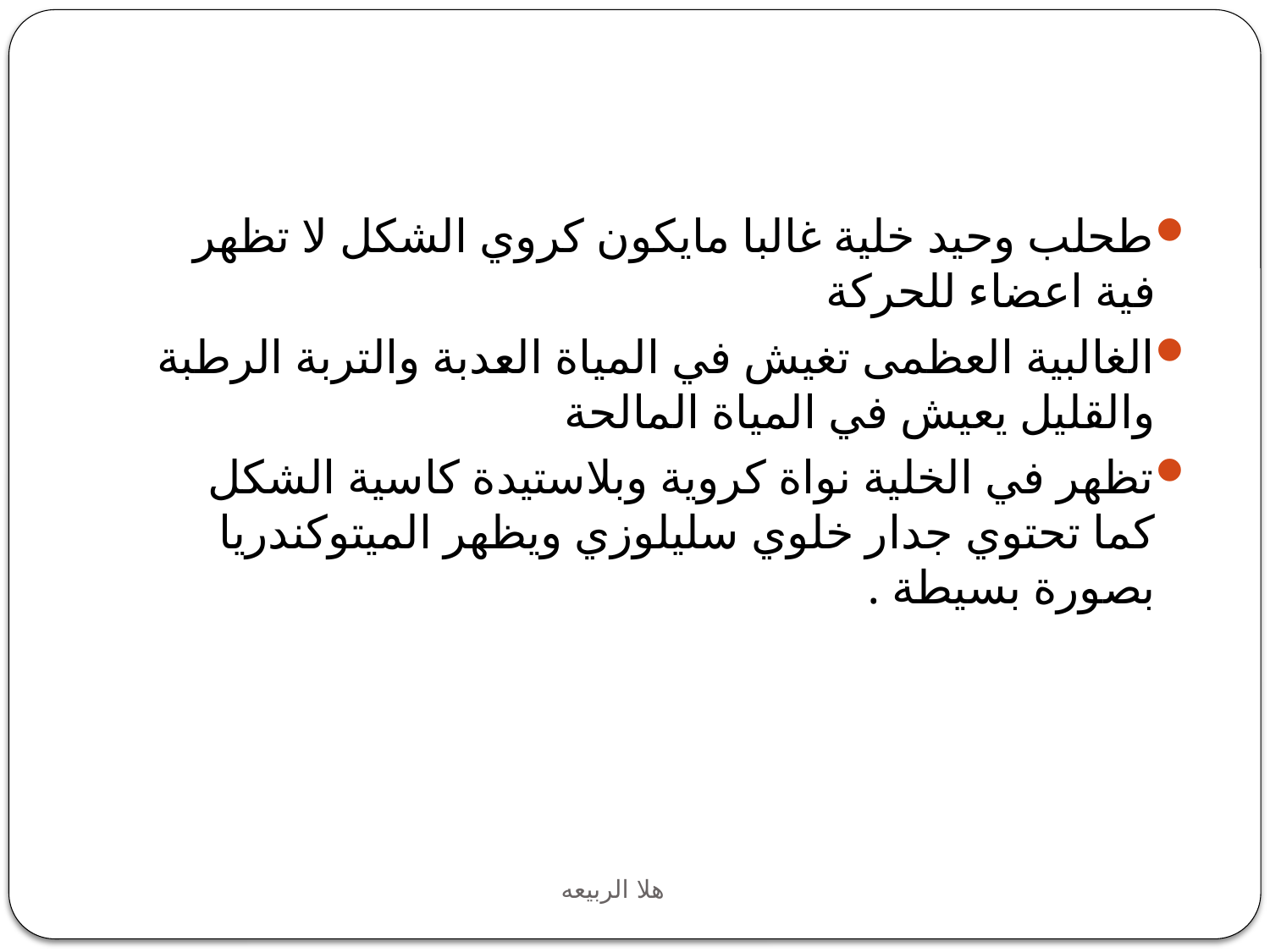

#
طحلب وحيد خلية غالبا مايكون كروي الشكل لا تظهر فية اعضاء للحركة
الغالبية العظمى تغيش في المياة العدبة والتربة الرطبة والقليل يعيش في المياة المالحة
تظهر في الخلية نواة كروية وبلاستيدة كاسية الشكل كما تحتوي جدار خلوي سليلوزي ويظهر الميتوكندريا بصورة بسيطة .
هلا الربيعه